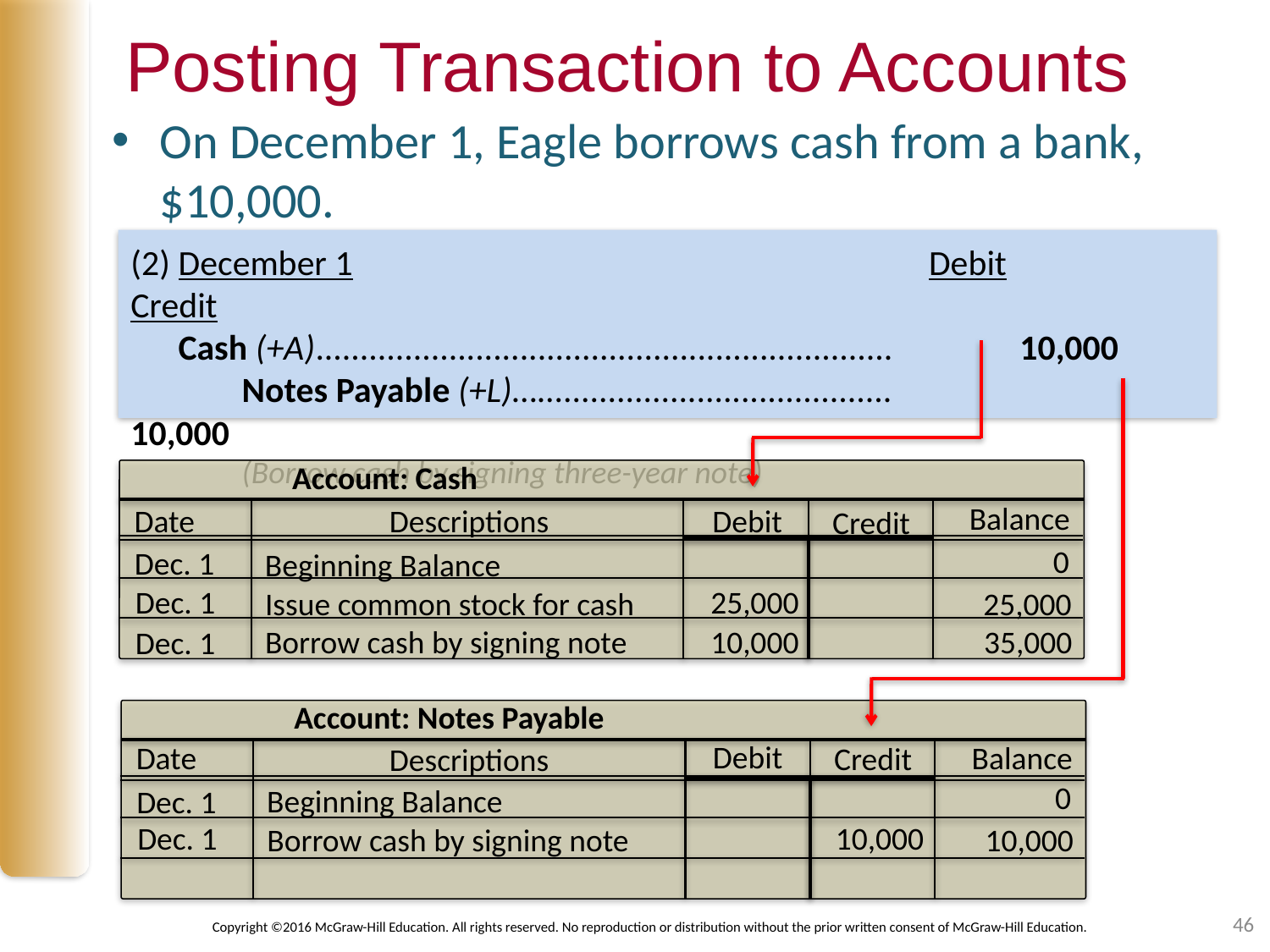

# Posting Transaction to Accounts
On December 1, Eagle borrows cash from a bank, $10,000.

(2) December 1		Debit 		Credit
Cash (+A).................................................................	10,000
Notes Payable (+L)…........................................			10,000
(Borrow cash by signing three-year note)
Account: Cash

Date

Balance
Descriptions
Debit
Credit
0
Dec. 1
Beginning Balance
Dec. 1
25,000
Issue common stock for cash
25,000
Borrow cash by signing note
10,000
35,000
Dec. 1
Account: Notes Payable

Date

Debit
Balance
Credit
Descriptions
0
Beginning Balance
Dec. 1
Dec. 1
10,000
Borrow cash by signing note
10,000
46
Copyright ©2016 McGraw-Hill Education. All rights reserved. No reproduction or distribution without the prior written consent of McGraw-Hill Education.